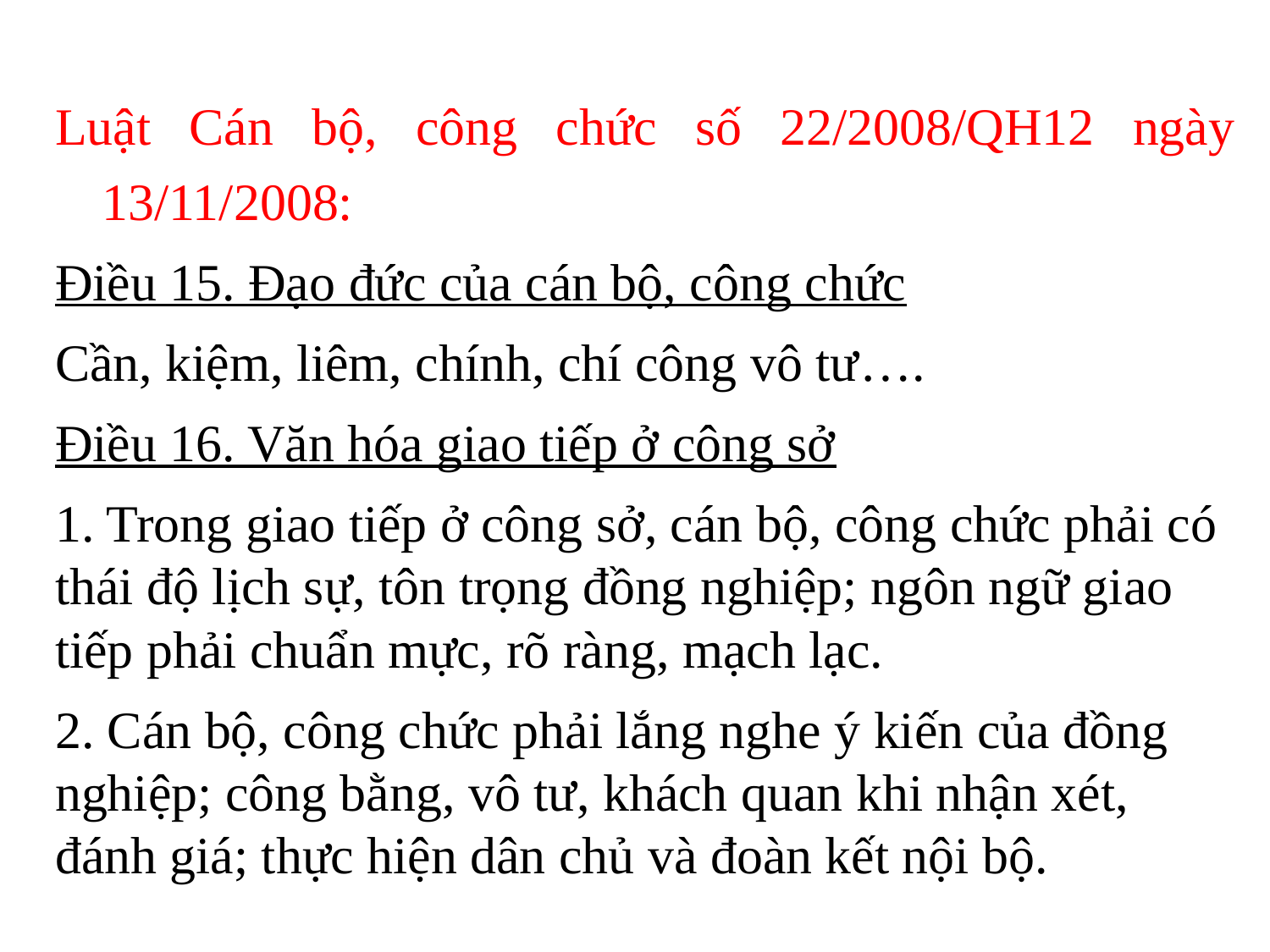

Luật Cán bộ, công chức số 22/2008/QH12 ngày 13/11/2008:
Điều 15. Đạo đức của cán bộ, công chức
Cần, kiệm, liêm, chính, chí công vô tư….
Điều 16. Văn hóa giao tiếp ở công sở
1. Trong giao tiếp ở công sở, cán bộ, công chức phải có thái độ lịch sự, tôn trọng đồng nghiệp; ngôn ngữ giao tiếp phải chuẩn mực, rõ ràng, mạch lạc.
2. Cán bộ, công chức phải lắng nghe ý kiến của đồng nghiệp; công bằng, vô tư, khách quan khi nhận xét, đánh giá; thực hiện dân chủ và đoàn kết nội bộ.